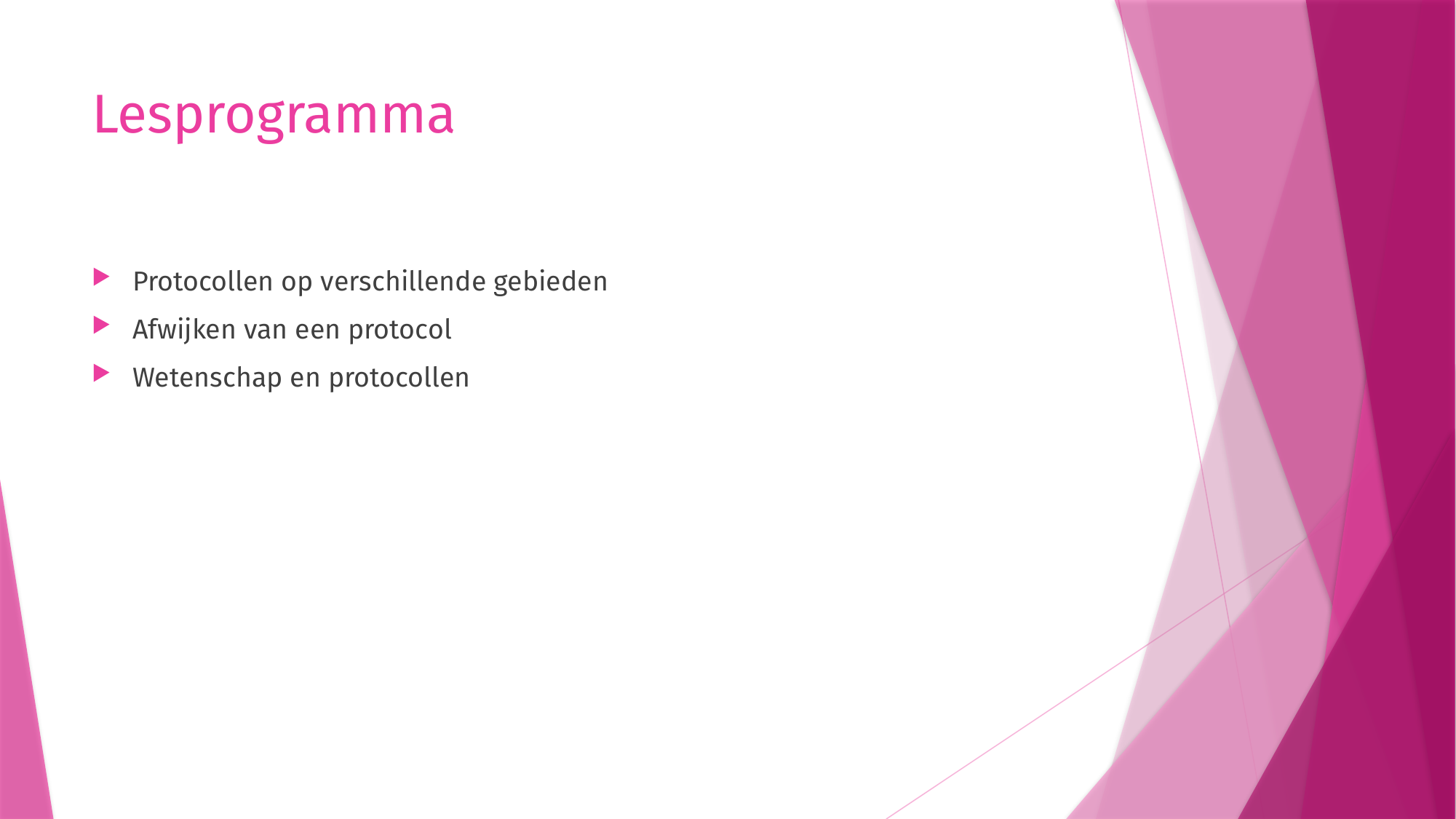

# Lesprogramma
Protocollen op verschillende gebieden
Afwijken van een protocol
Wetenschap en protocollen